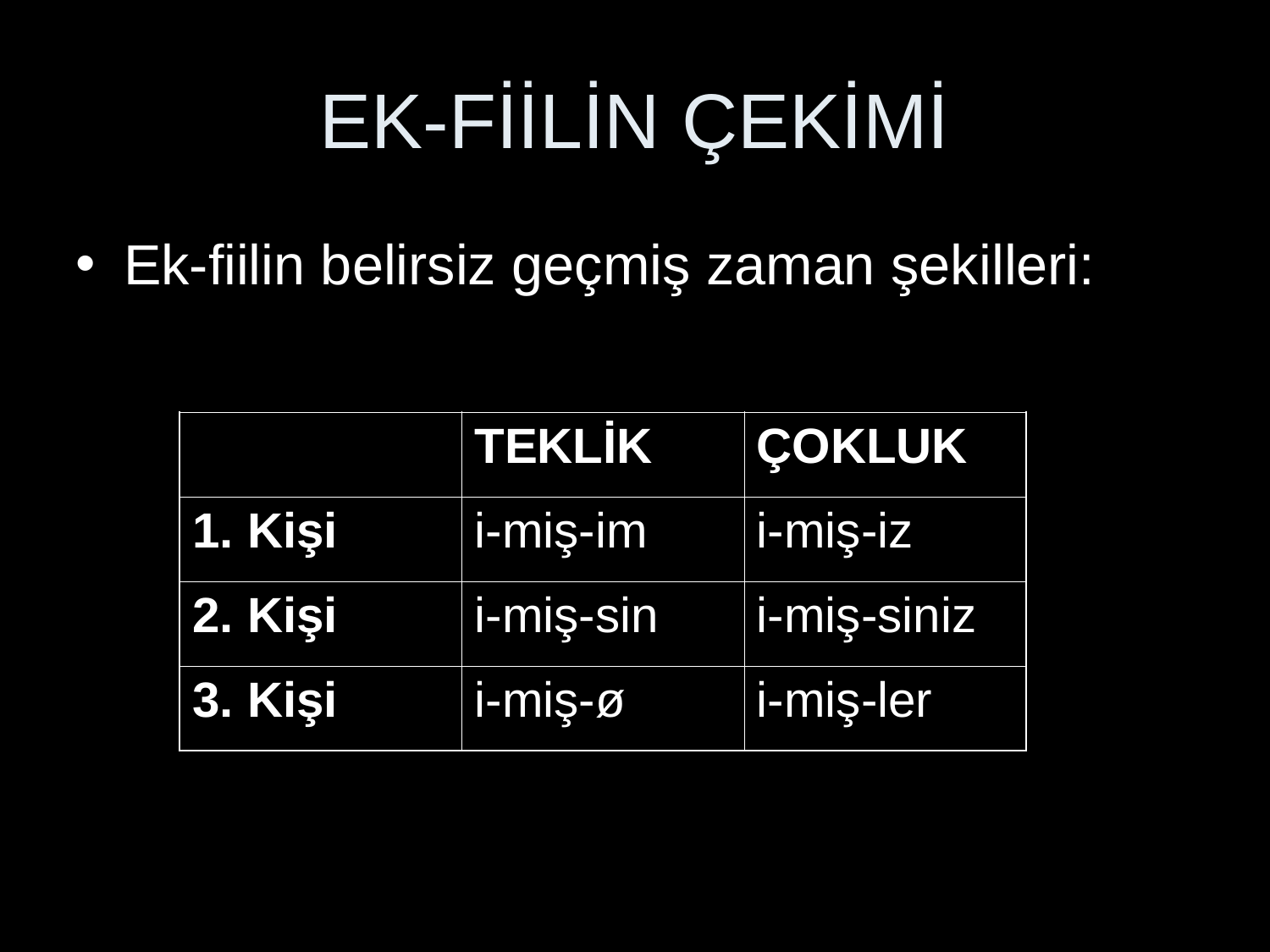

# EK-FİİLİN ÇEKİMİ
Ek-fiilin belirsiz geçmiş zaman şekilleri:

|  | TEKLİK | ÇOKLUK |
| --- | --- | --- |
| 1. Kişi | i-miş-im | i-miş-iz |
| 2. Kişi | i-miş-sin | i-miş-siniz |
| 3. Kişi | i-miş-ø | i-miş-ler |